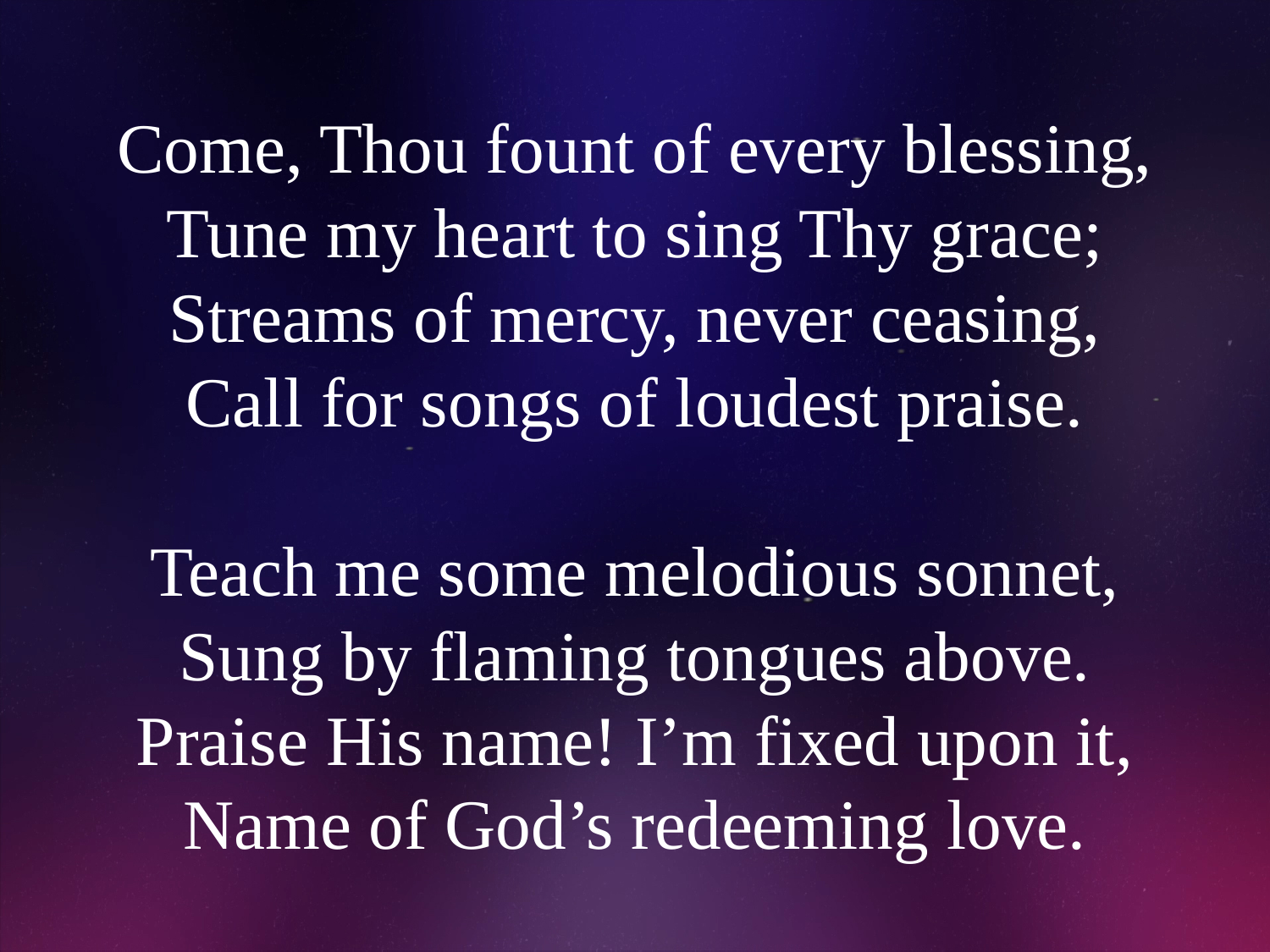

# Come, Thou fount of every blessing, Tune my heart to sing Thy grace; Streams of mercy, never ceasing, Call for songs of loudest praise. Teach me some melodious sonnet, Sung by flaming tongues above. Praise His name! I’m fixed upon it, Name of God’s redeeming love.